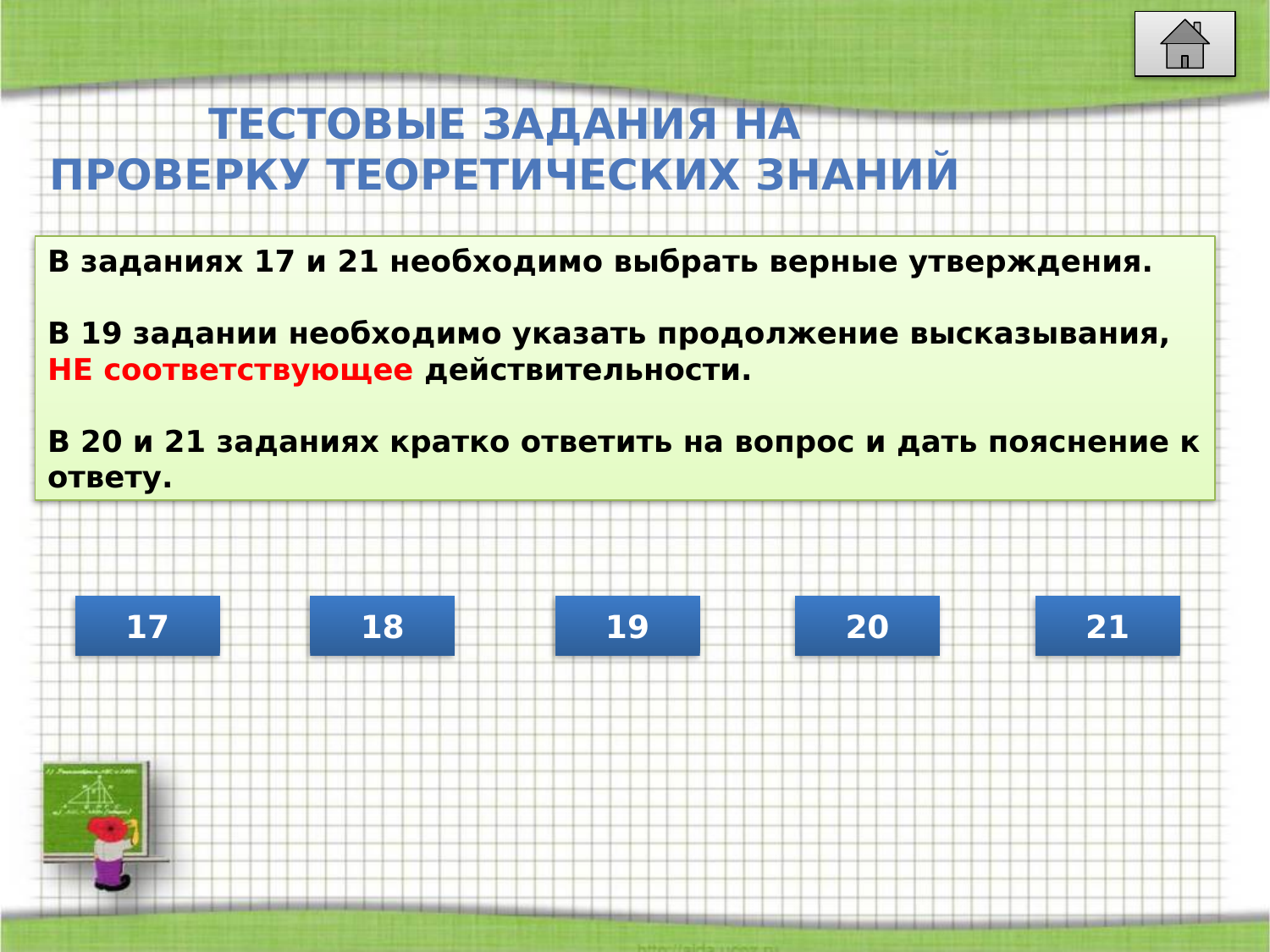

Тестовые задания на
проверку теоретических знаний
В заданиях 17 и 21 необходимо выбрать верные утверждения.

В 19 задании необходимо указать продолжение высказывания,
НЕ соответствующее действительности.

В 20 и 21 заданиях кратко ответить на вопрос и дать пояснение к ответу.
17
18
19
20
21